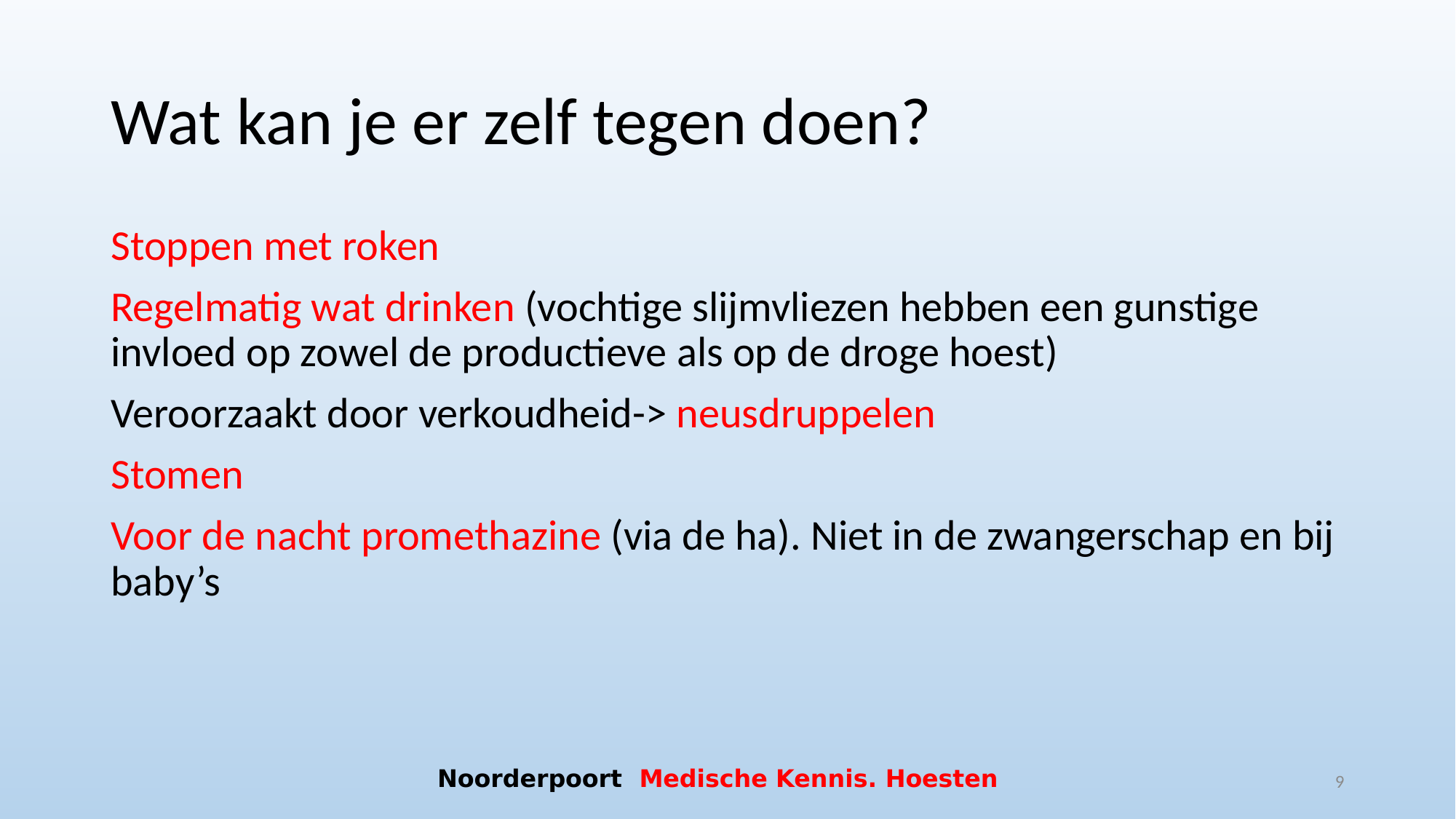

# Wat kan je er zelf tegen doen?
Stoppen met roken
Regelmatig wat drinken (vochtige slijmvliezen hebben een gunstige invloed op zowel de productieve als op de droge hoest)
Veroorzaakt door verkoudheid-> neusdruppelen
Stomen
Voor de nacht promethazine (via de ha). Niet in de zwangerschap en bij baby’s

Noorderpoort  Medische Kennis. Hoesten
9